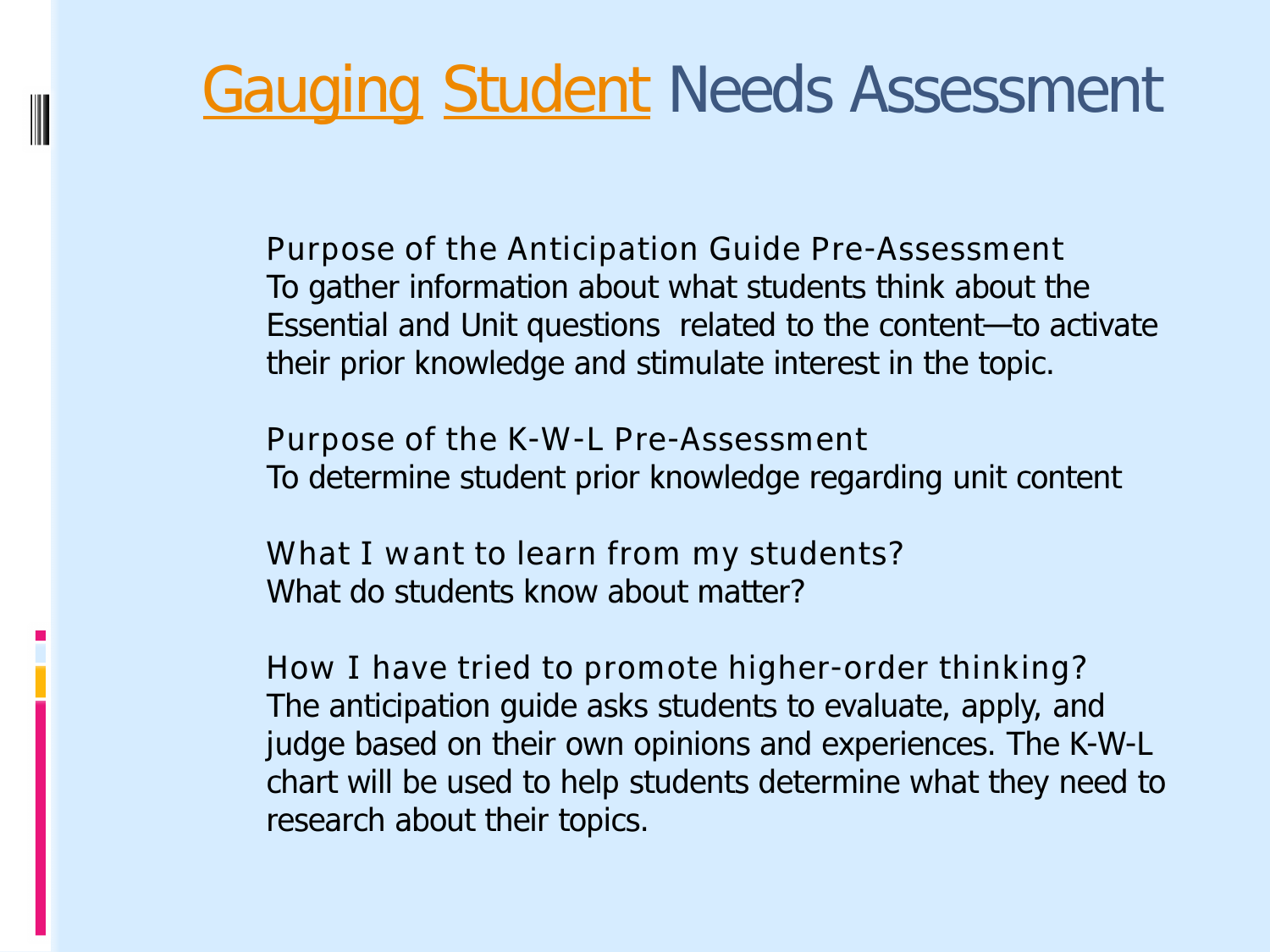

# Gauging Student Needs Assessment
Purpose of the Anticipation Guide Pre-Assessment
To gather information about what students think about the Essential and Unit questions  related to the content—to activate their prior knowledge and stimulate interest in the topic.

Purpose of the K-W-L Pre-Assessment
To determine student prior knowledge regarding unit content

What I want to learn from my students?
What do students know about matter?

How I have tried to promote higher-order thinking?
The anticipation guide asks students to evaluate, apply, and judge based on their own opinions and experiences. The K-W-L chart will be used to help students determine what they need to research about their topics.